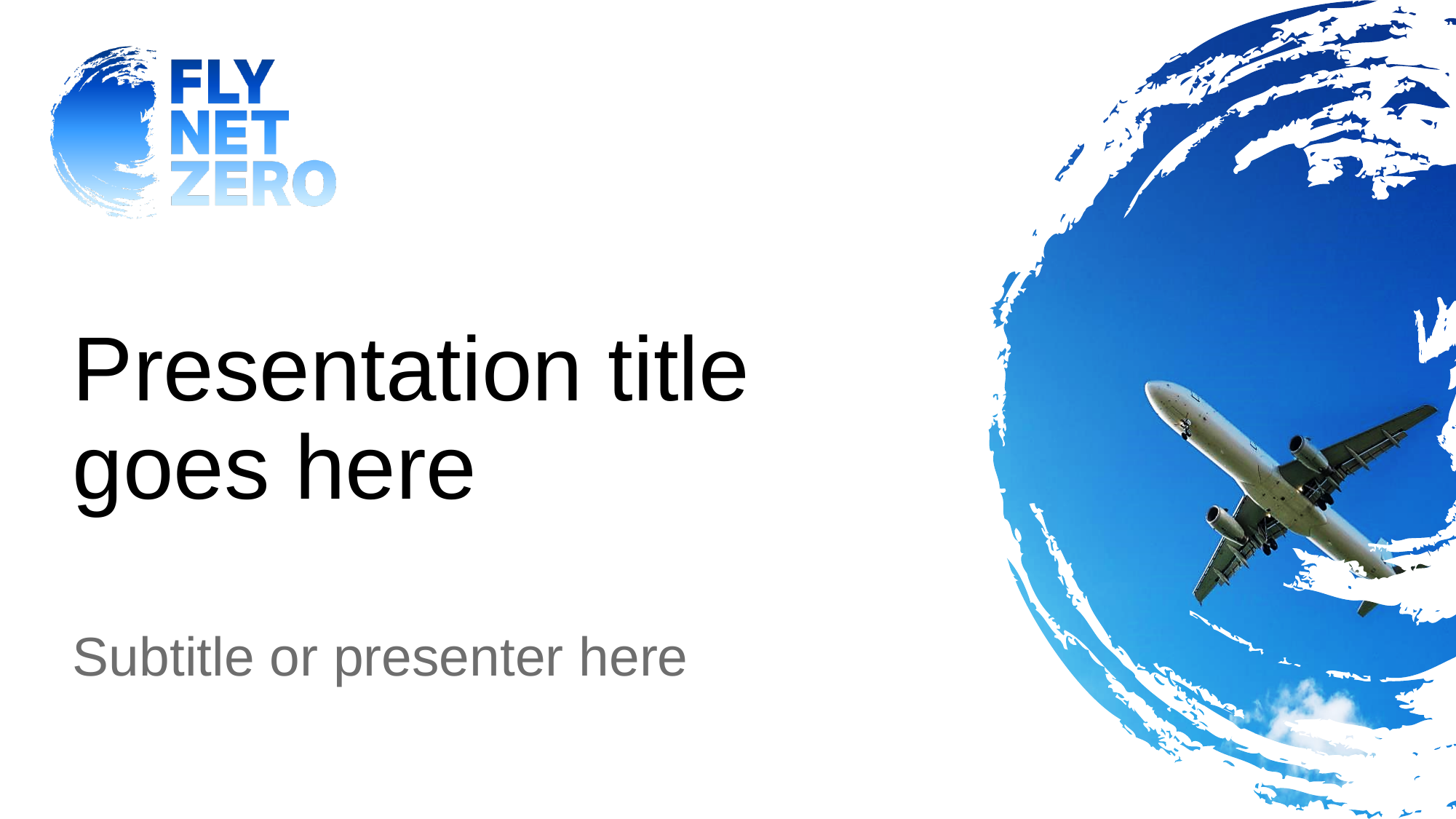

# Presentation title goes here
Subtitle or presenter here